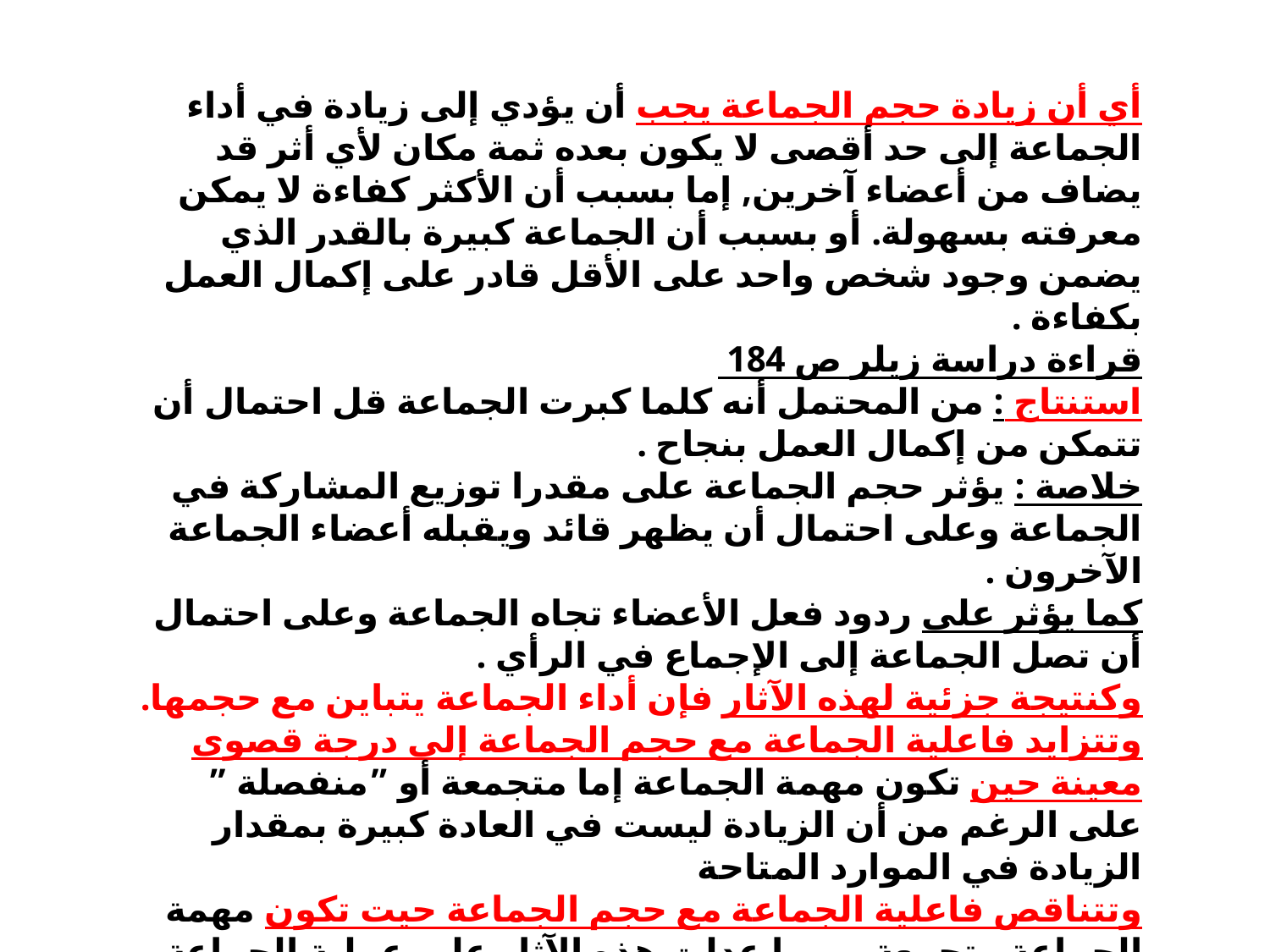

أي أن زيادة حجم الجماعة يجب أن يؤدي إلى زيادة في أداء الجماعة إلى حد أقصى لا يكون بعده ثمة مكان لأي أثر قد يضاف من أعضاء آخرين, إما بسبب أن الأكثر كفاءة لا يمكن معرفته بسهولة. أو بسبب أن الجماعة كبيرة بالقدر الذي يضمن وجود شخص واحد على الأقل قادر على إكمال العمل بكفاءة .
قراءة دراسة زيلر ص 184
استنتاج : من المحتمل أنه كلما كبرت الجماعة قل احتمال أن تتمكن من إكمال العمل بنجاح .
خلاصة : يؤثر حجم الجماعة على مقدرا توزيع المشاركة في الجماعة وعلى احتمال أن يظهر قائد ويقبله أعضاء الجماعة الآخرون .
كما يؤثر على ردود فعل الأعضاء تجاه الجماعة وعلى احتمال أن تصل الجماعة إلى الإجماع في الرأي .
وكنتيجة جزئية لهذه الآثار فإن أداء الجماعة يتباين مع حجمها.
وتتزايد فاعلية الجماعة مع حجم الجماعة إلى درجة قصوى معينة حين تكون مهمة الجماعة إما متجمعة أو ”منفصلة ”
على الرغم من أن الزيادة ليست في العادة كبيرة بمقدار الزيادة في الموارد المتاحة
وتتناقص فاعلية الجماعة مع حجم الجماعة حيت تكون مهمة الجماعة متجمعة وربما عدلت هذه الآثار على عملية الجماعة من خلال متغيرات أخرى مثل الخصائص الشخصية لأعضاء الجماعة وبنية الجماعة.